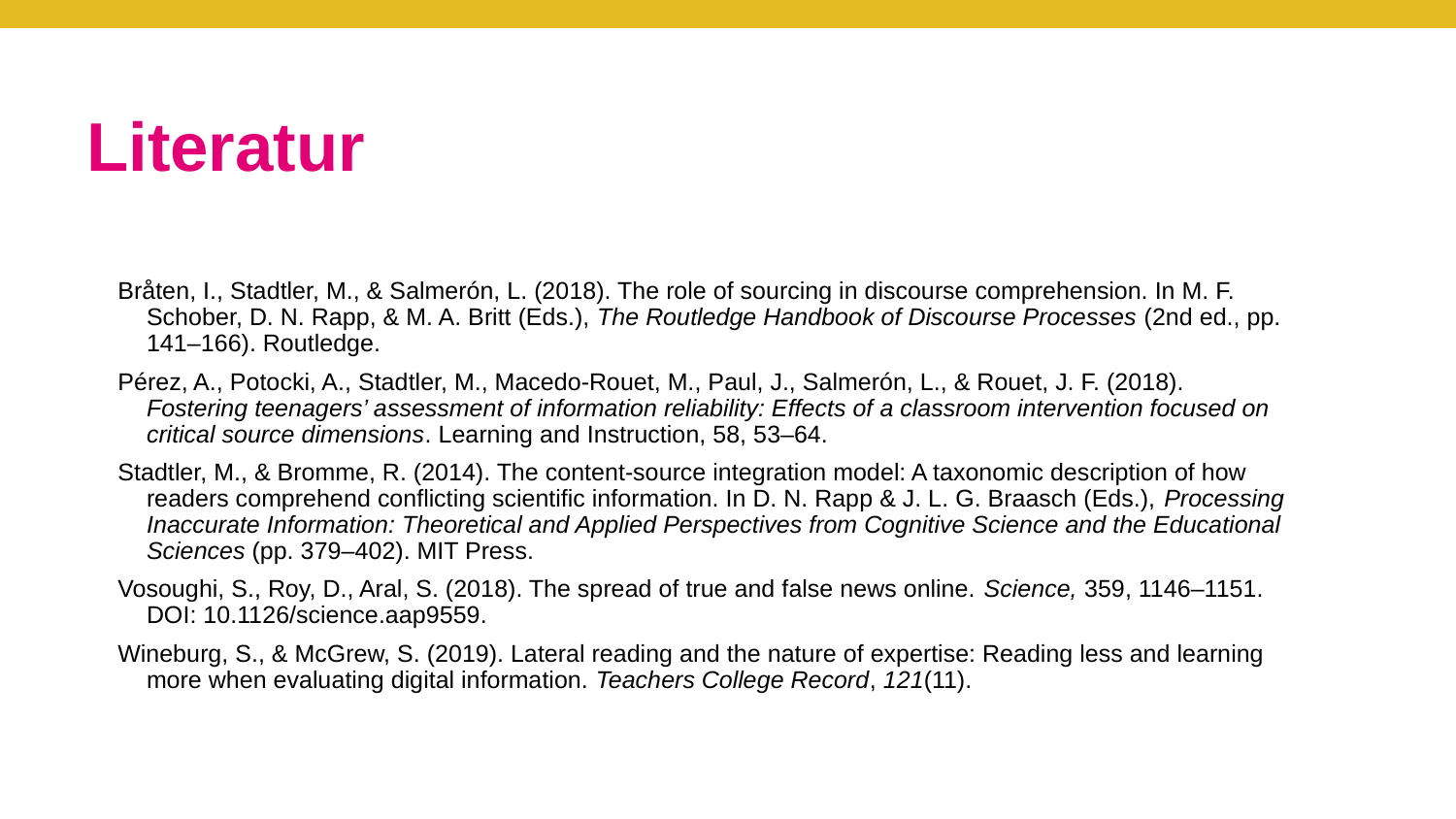

# Literatur
Bråten, I., Stadtler, M., & Salmerón, L. (2018). The role of sourcing in discourse comprehension. In M. F. Schober, D. N. Rapp, & M. A. Britt (Eds.), The Routledge Handbook of Discourse Processes (2nd ed., pp. 141–166). Routledge.
Pérez, A., Potocki, A., Stadtler, M., Macedo-Rouet, M., Paul, J., Salmerón, L., & Rouet, J. F. (2018). Fostering teenagers’ assessment of information reliability: Effects of a classroom intervention focused on critical source dimensions. Learning and Instruction, 58, 53–64.
Stadtler, M., & Bromme, R. (2014). The content-source integration model: A taxonomic description of how readers comprehend conflicting scientific information. In D. N. Rapp & J. L. G. Braasch (Eds.), Processing Inaccurate Information: Theoretical and Applied Perspectives from Cognitive Science and the Educational Sciences (pp. 379–402). MIT Press.
Vosoughi, S., Roy, D., Aral, S. (2018). The spread of true and false news online. Science, 359, 1146–1151. DOI: 10.1126/science.aap9559.
Wineburg, S., & McGrew, S. (2019). Lateral reading and the nature of expertise: Reading less and learning more when evaluating digital information. Teachers College Record, 121(11).